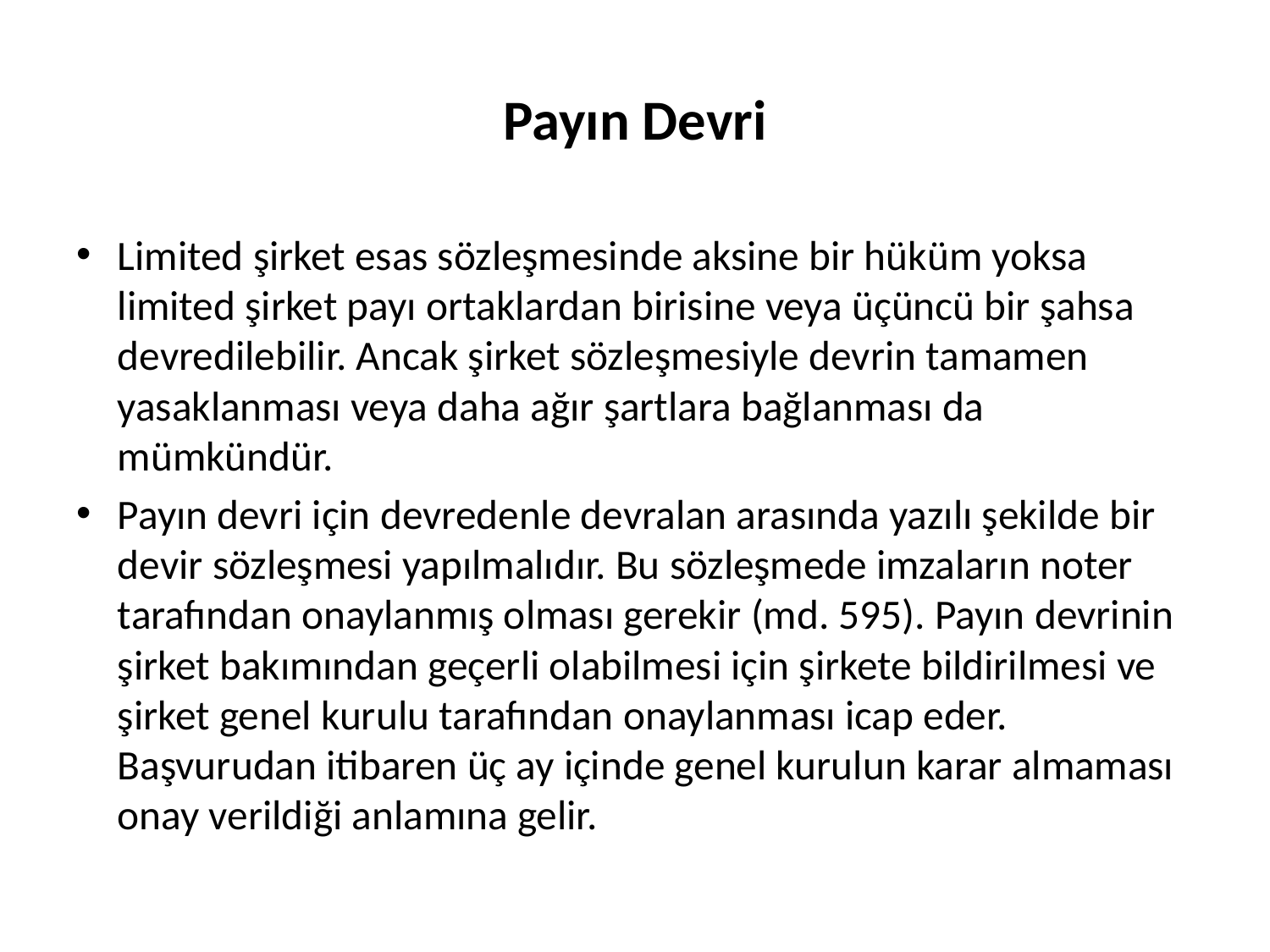

# Payın Devri
Limited şirket esas sözleşmesinde aksine bir hüküm yoksa limited şirket payı ortaklardan birisine veya üçüncü bir şahsa devredilebilir. Ancak şirket sözleşmesiyle devrin tamamen yasaklanması veya daha ağır şartlara bağlanması da mümkündür.
Payın devri için devredenle devralan arasında yazılı şekilde bir devir sözleşmesi yapılmalıdır. Bu sözleşmede imzaların noter tarafından onaylanmış olması gerekir (md. 595). Payın devrinin şirket bakımından geçerli olabilmesi için şirkete bildirilmesi ve şirket genel kurulu tarafından onaylanması icap eder. Başvurudan itibaren üç ay içinde genel kurulun karar almaması onay verildiği anlamına gelir.